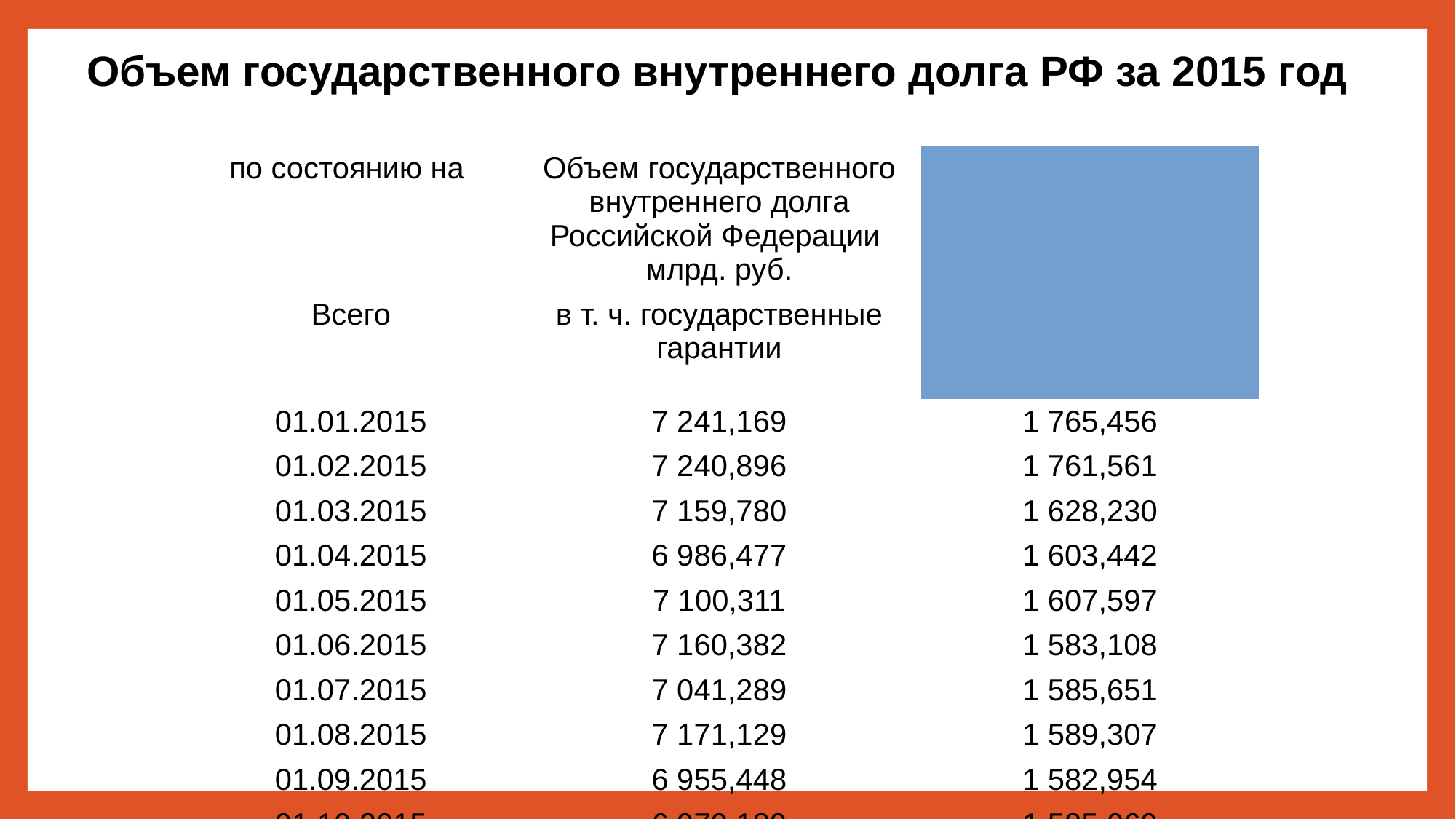

Объем государственного внутреннего долга РФ за 2015 год
| по состоянию на | Объем государственного внутреннего долга Российской Федерации млрд. руб. |
| --- | --- |
| Всего | в т. ч. государственные гарантии |
| 01.01.2015 | 7 241,169 | 1 765,456 |
| 01.02.2015 | 7 240,896 | 1 761,561 |
| 01.03.2015 | 7 159,780 | 1 628,230 |
| 01.04.2015 | 6 986,477 | 1 603,442 |
| 01.05.2015 | 7 100,311 | 1 607,597 |
| 01.06.2015 | 7 160,382 | 1 583,108 |
| 01.07.2015 | 7 041,289 | 1 585,651 |
| 01.08.2015 | 7 171,129 | 1 589,307 |
| 01.09.2015 | 6 955,448 | 1 582,954 |
| 01.10.2015 | 6 979,189 | 1 585,069 |
| 01.11.2015 | 7 119,134 | 1 643,908 |
| 01.12.2015 | 7 160,043 | 1 638,908 |